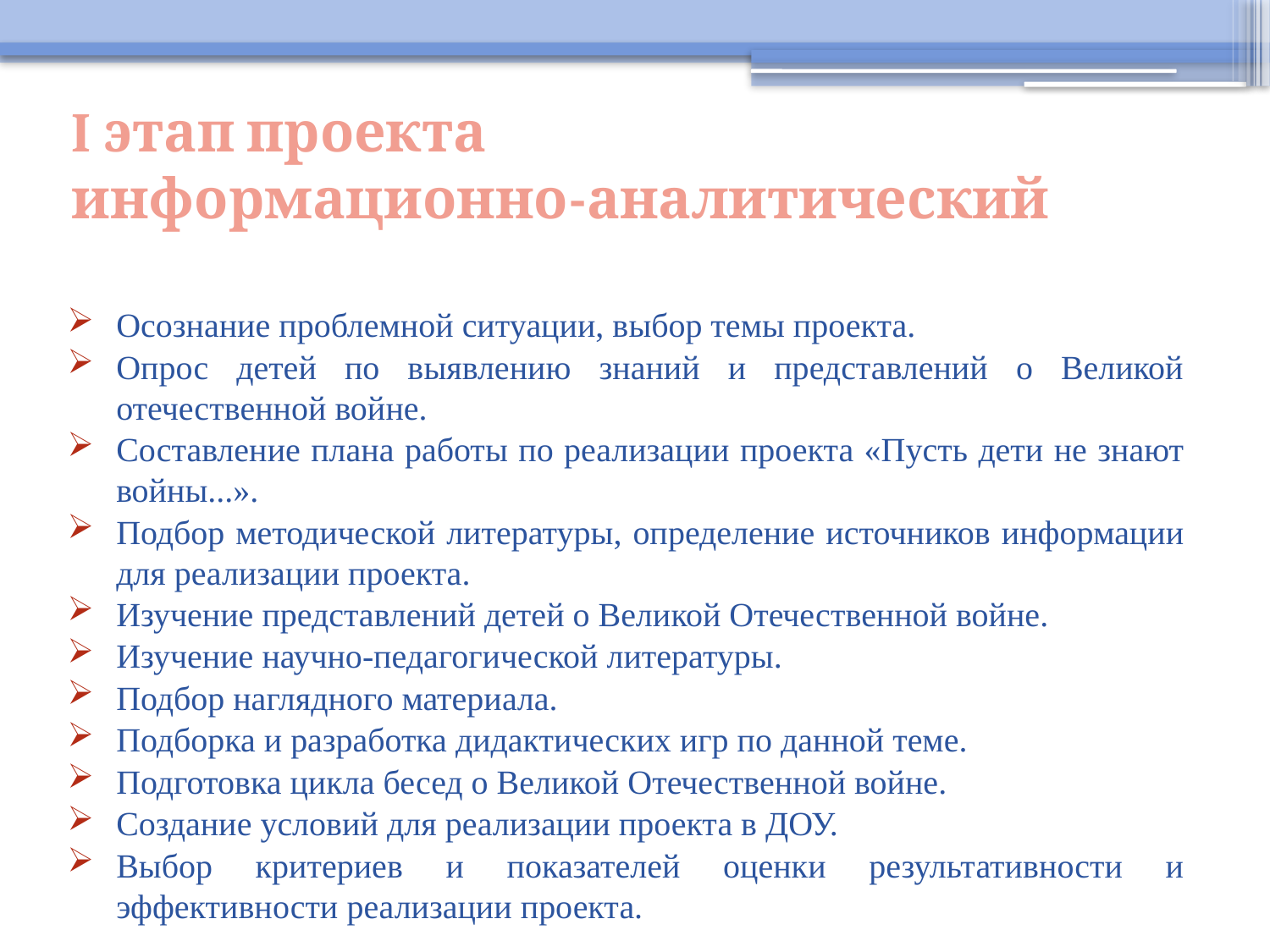

# I этап проекта информационно-аналитический
Осознание проблемной ситуации, выбор темы проекта.
Опрос детей по выявлению знаний и представлений о Великой отечественной войне.
Составление плана работы по реализации проекта «Пусть дети не знают войны...».
Подбор методической литературы, определение источников информации для реализации проекта.
Изучение представлений детей о Великой Отечественной войне.
Изучение научно-педагогической литературы.
Подбор наглядного материала.
Подборка и разработка дидактических игр по данной теме.
Подготовка цикла бесед о Великой Отечественной войне.
Создание условий для реализации проекта в ДОУ.
Выбор критериев и показателей оценки результативности и эффективности реализации проекта.